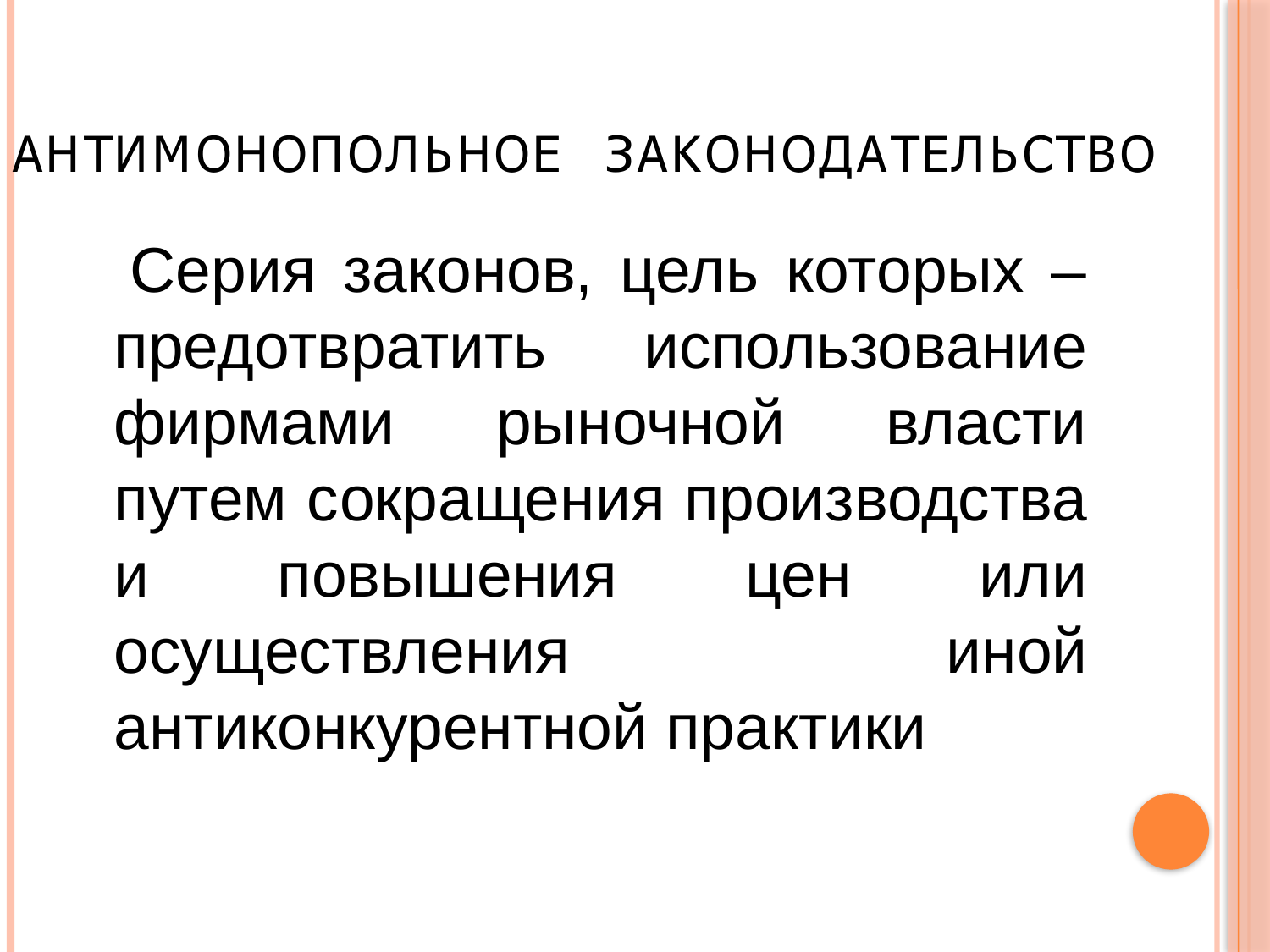

# АНТИМОНОПОЛЬНОЕ   ЗАКОНОДАТЕЛЬСТВО
  Серия законов, цель которых – предотвратить использование фирмами рыночной власти путем сокращения производства и повышения цен или осуществления иной антиконкурентной практики